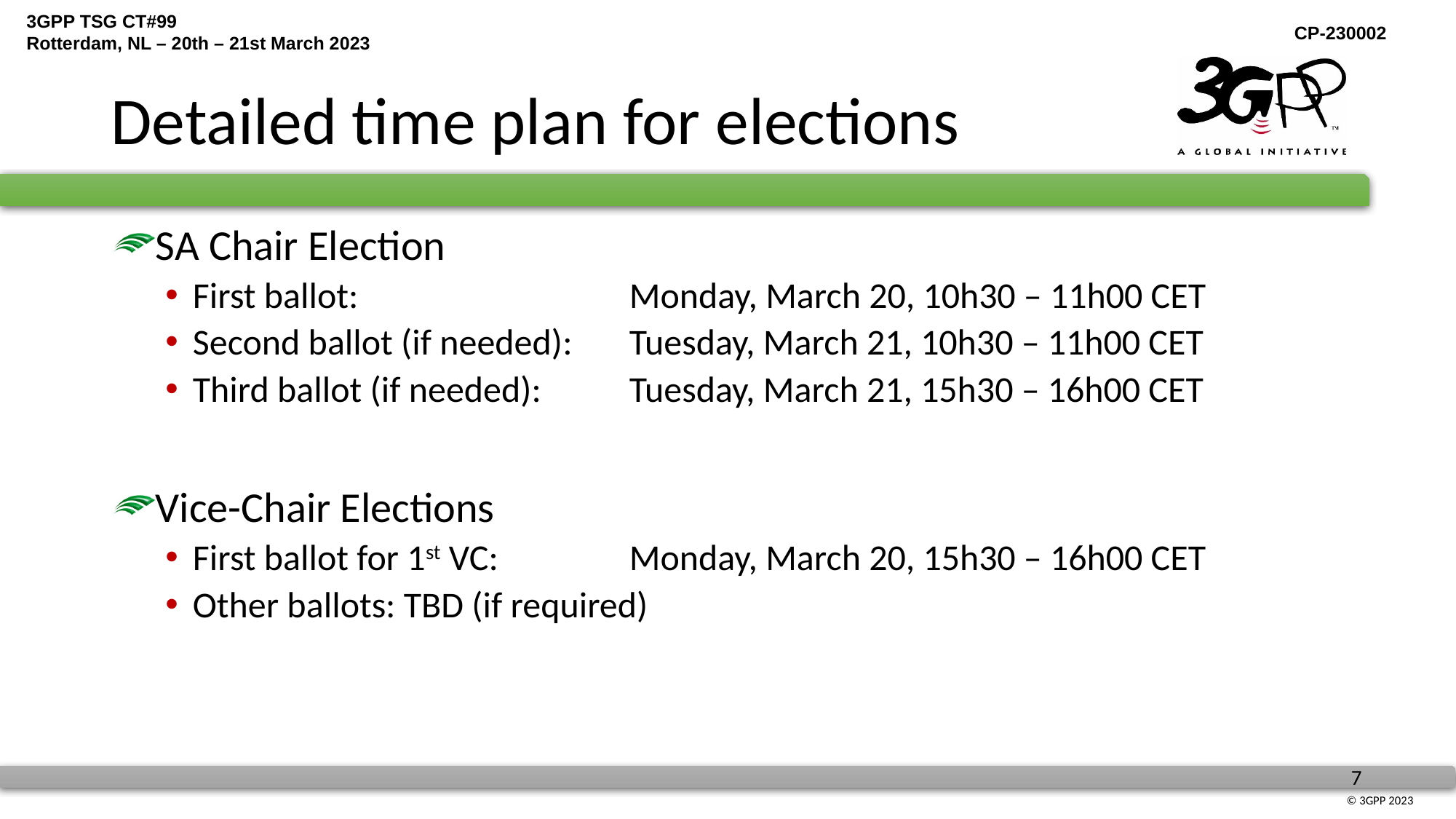

# Detailed time plan for elections
SA Chair Election
First ballot:			Monday, March 20, 10h30 – 11h00 CET
Second ballot (if needed): 	Tuesday, March 21, 10h30 – 11h00 CET
Third ballot (if needed): 	Tuesday, March 21, 15h30 – 16h00 CET

Vice-Chair Elections
First ballot for 1st VC:		Monday, March 20, 15h30 – 16h00 CET
Other ballots: TBD (if required)